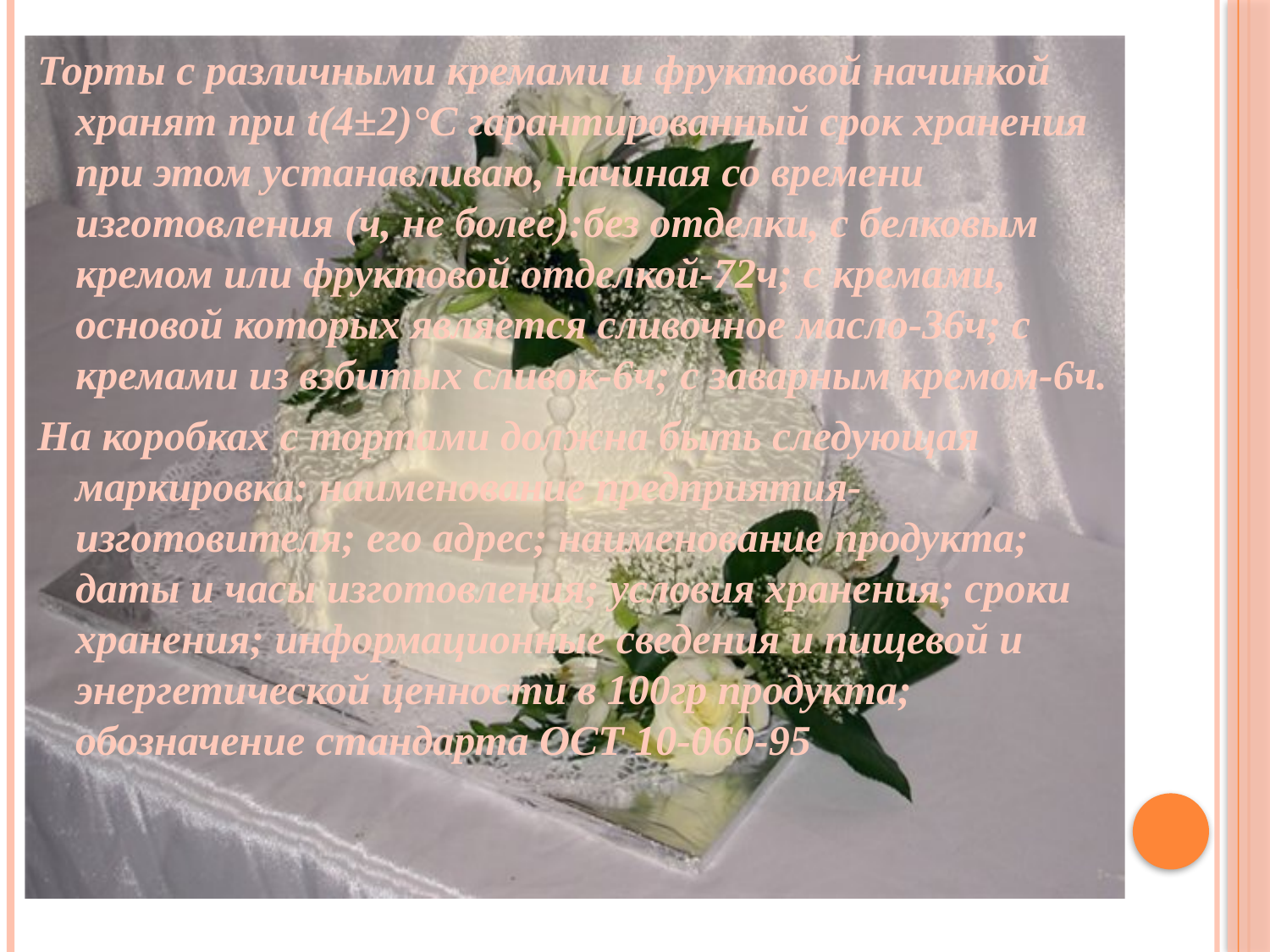

Торты с различными кремами и фруктовой начинкой хранят при t(4±2)°C гарантированный срок хранения при этом устанавливаю, начиная со времени изготовления (ч, не более):без отделки, с белковым кремом или фруктовой отделкой-72ч; с кремами, основой которых является сливочное масло-36ч; с кремами из взбитых сливок-6ч; с заварным кремом-6ч.
На коробках с тортами должна быть следующая маркировка: наименование предприятия-изготовителя; его адрес; наименование продукта; даты и часы изготовления; условия хранения; сроки хранения; информационные сведения и пищевой и энергетической ценности в 100гр продукта; обозначение стандарта ОСТ 10-060-95